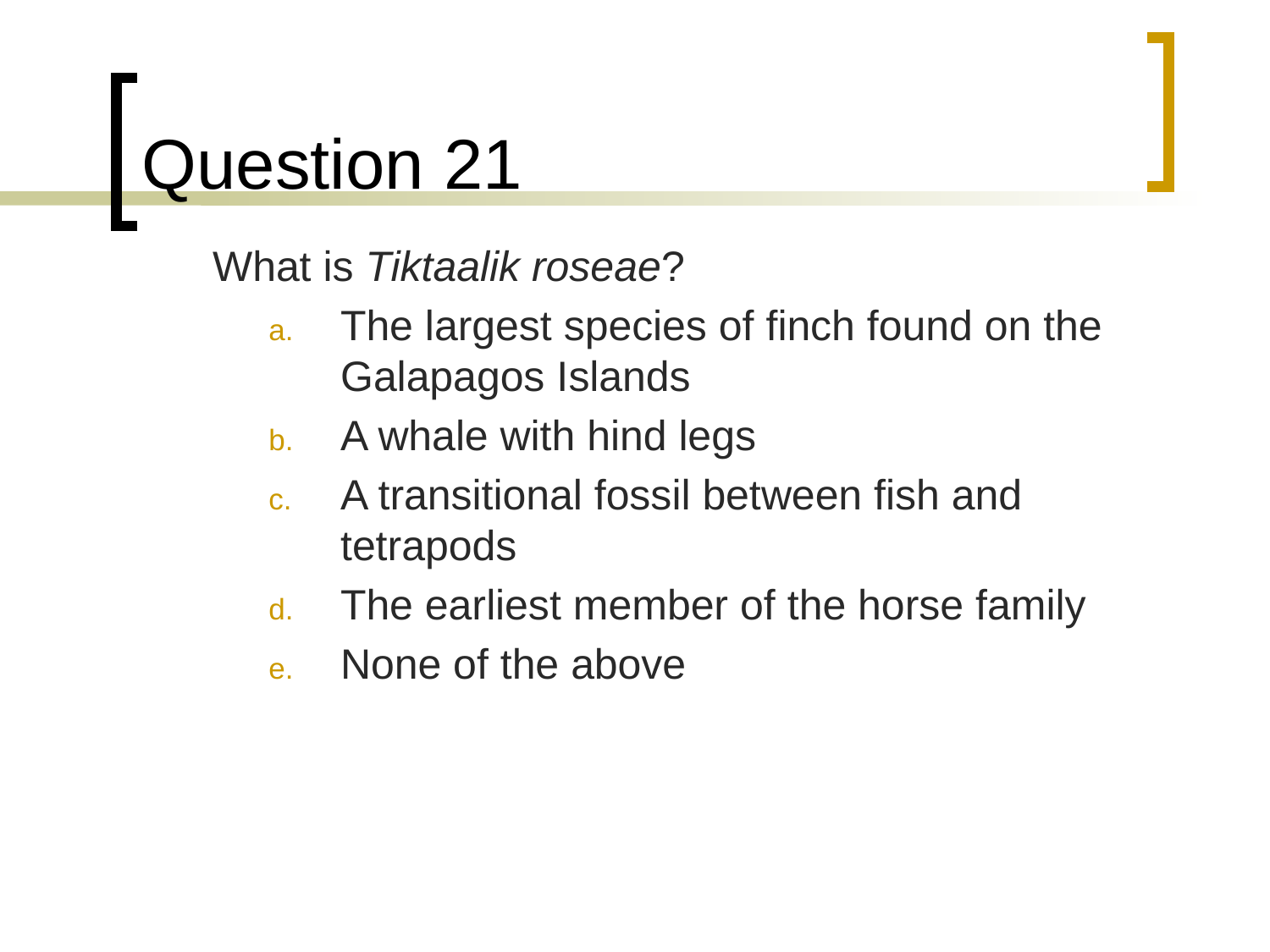

# Question 21
	What is Tiktaalik roseae?
The largest species of finch found on the Galapagos Islands
A whale with hind legs
A transitional fossil between fish and tetrapods
The earliest member of the horse family
None of the above